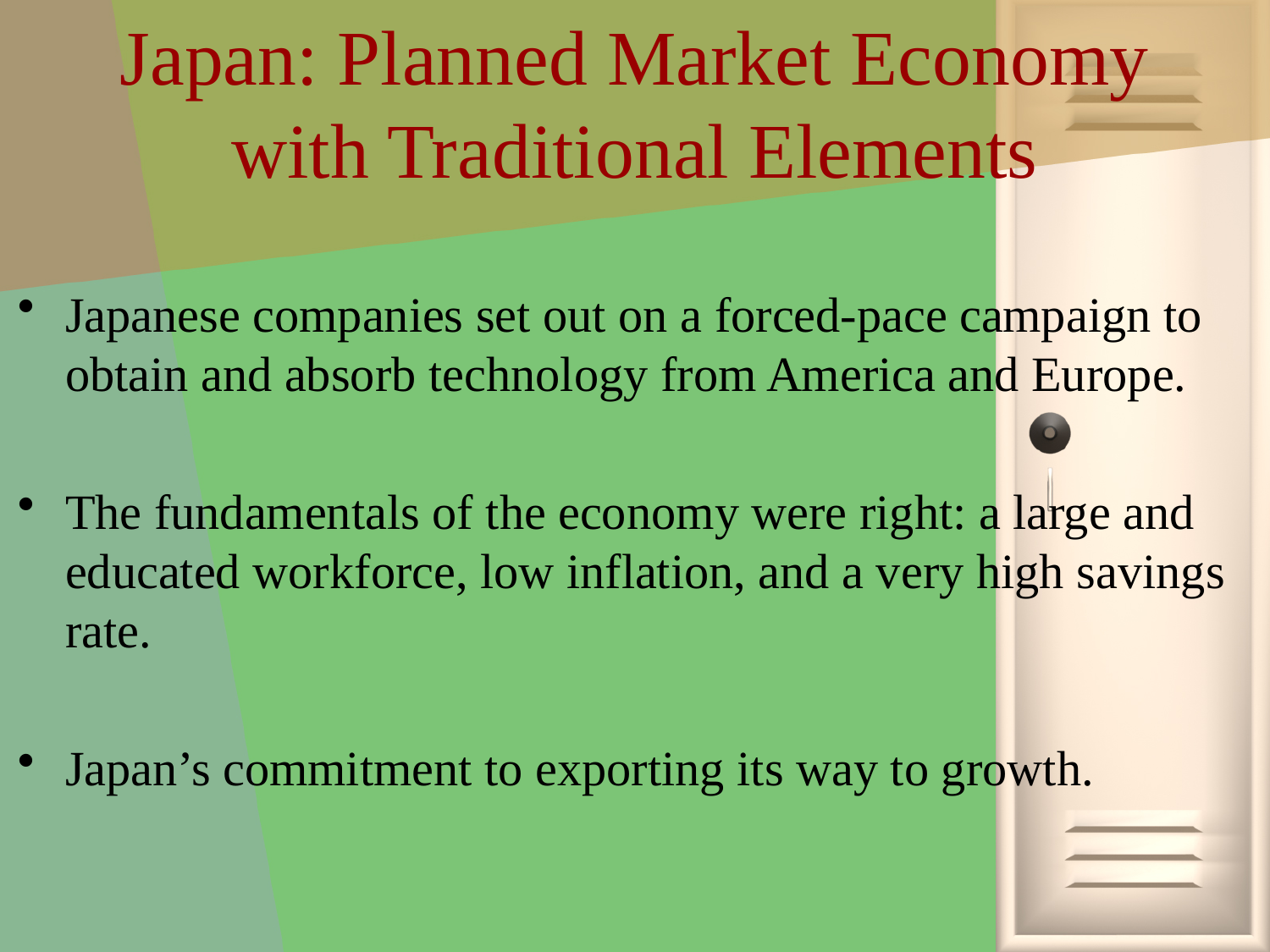

# Japan: Planned Market Economy with Traditional Elements
Japanese companies set out on a forced-pace campaign to obtain and absorb technology from America and Europe.

The fundamentals of the economy were right: a large and educated workforce, low inflation, and a very high savings rate.

Japan’s commitment to exporting its way to growth.